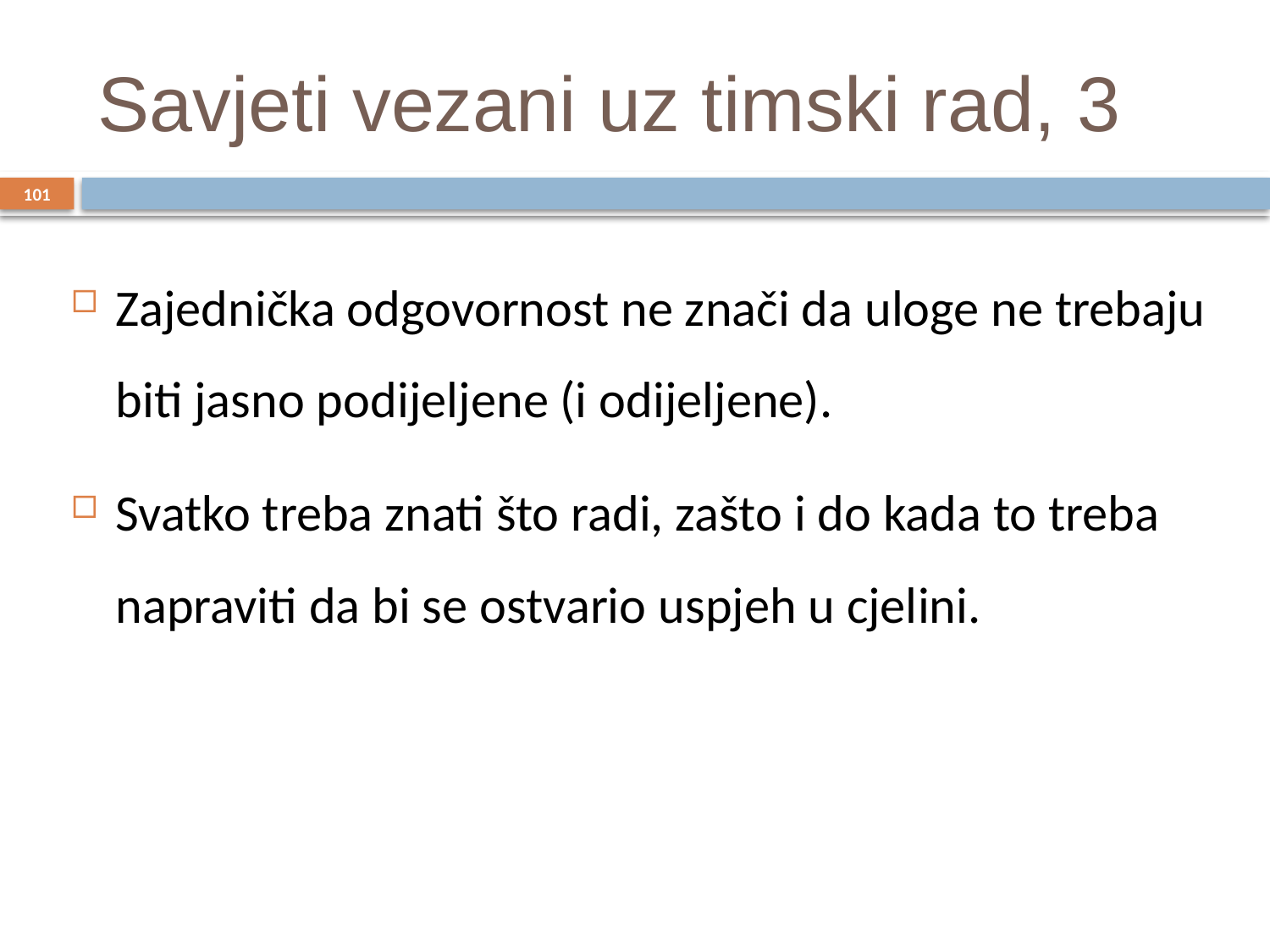

# Savjeti vezani uz timski rad, 3
101
Zajednička odgovornost ne znači da uloge ne trebaju biti jasno podijeljene (i odijeljene).
Svatko treba znati što radi, zašto i do kada to treba napraviti da bi se ostvario uspjeh u cjelini.